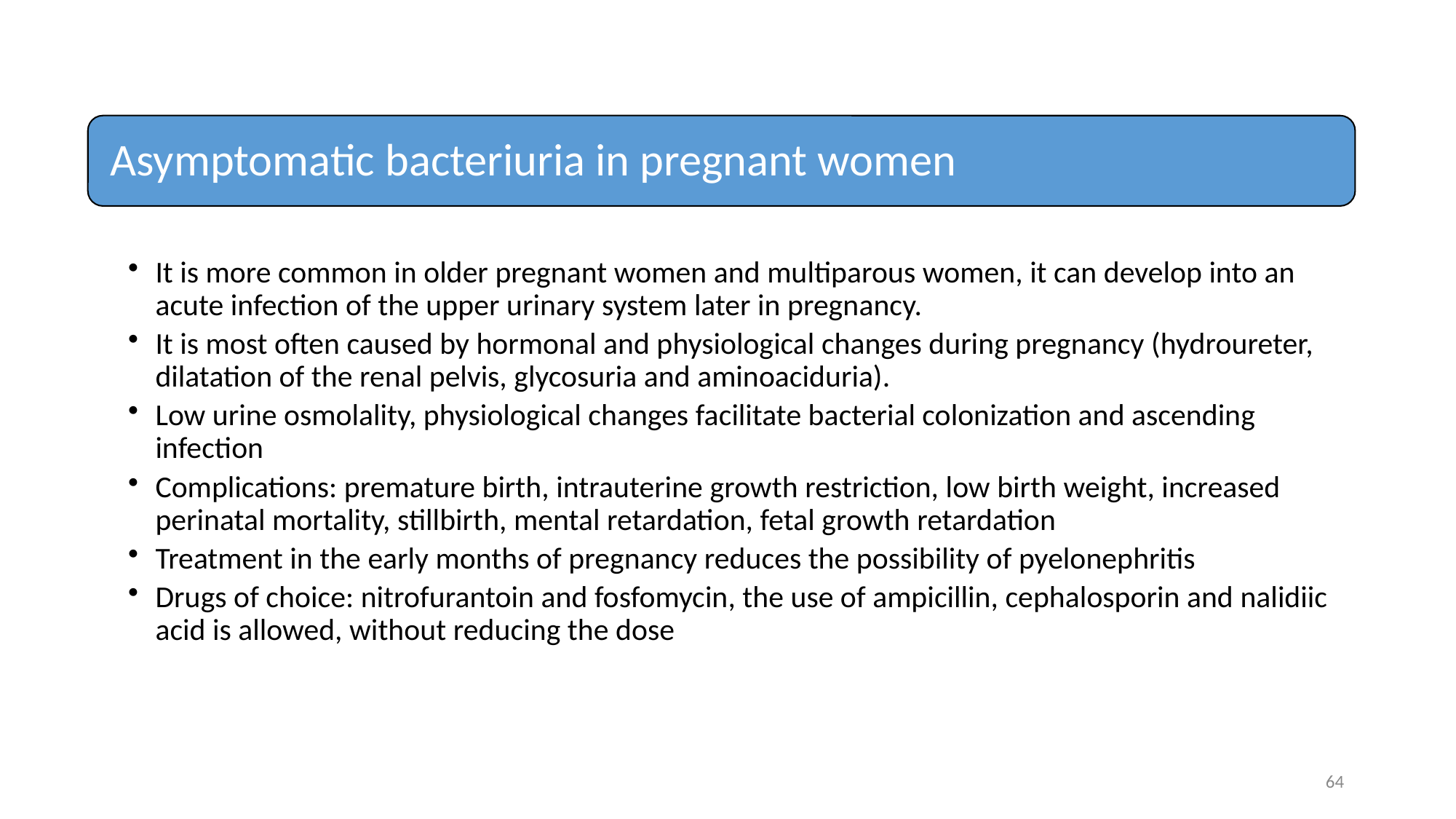

Asymptomatic bacteriuria in pregnant women
It is more common in older pregnant women and multiparous women, it can develop into an acute infection of the upper urinary system later in pregnancy.
It is most often caused by hormonal and physiological changes during pregnancy (hydroureter, dilatation of the renal pelvis, glycosuria and aminoaciduria).
Low urine osmolality, physiological changes facilitate bacterial colonization and ascending infection
Complications: premature birth, intrauterine growth restriction, low birth weight, increased perinatal mortality, stillbirth, mental retardation, fetal growth retardation
Treatment in the early months of pregnancy reduces the possibility of pyelonephritis
Drugs of choice: nitrofurantoin and fosfomycin, the use of ampicillin, cephalosporin and nalidiic acid is allowed, without reducing the dose
64